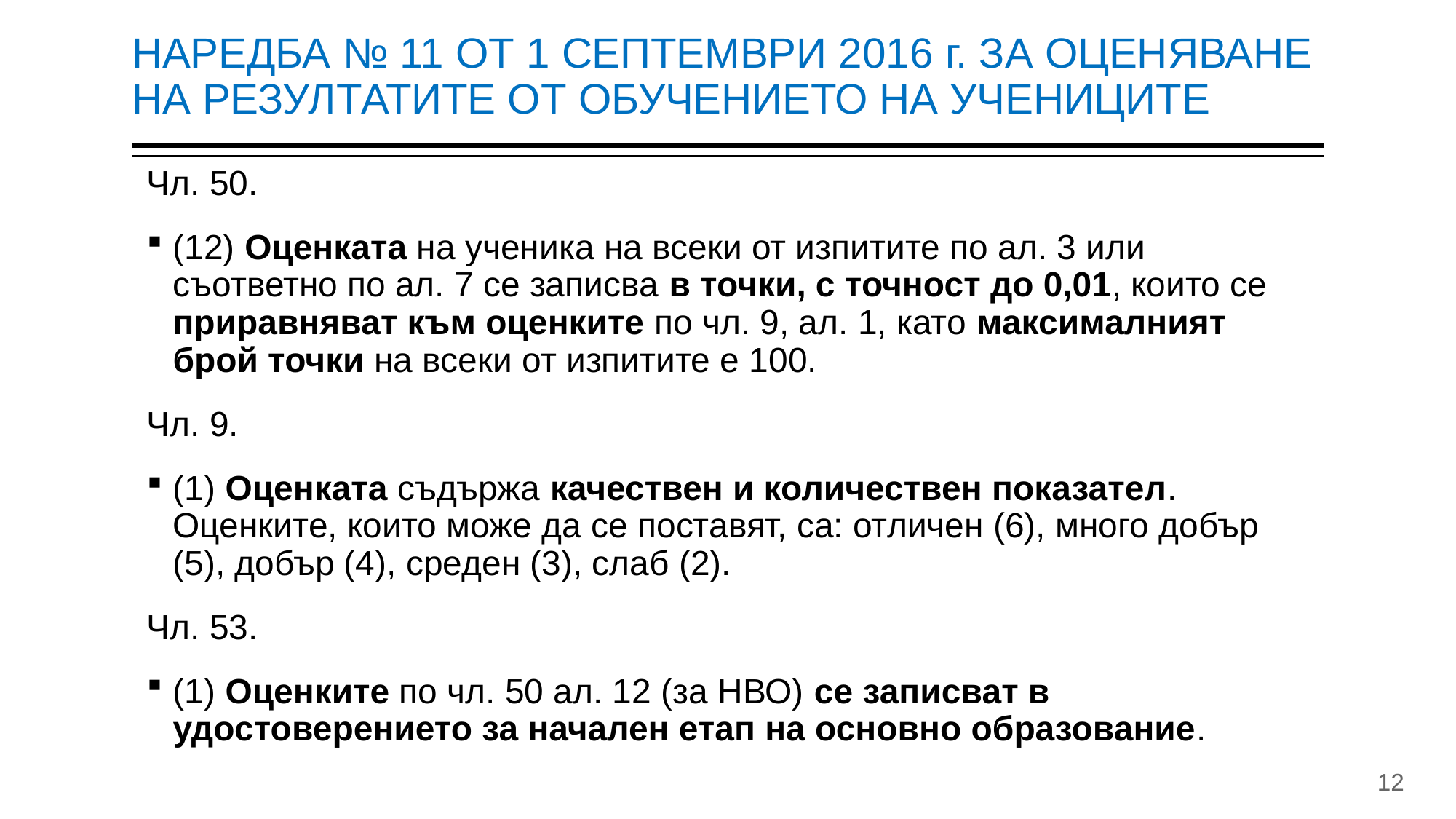

# НАРЕДБА № 11 ОТ 1 СЕПТЕМВРИ 2016 г. ЗА ОЦЕНЯВАНЕ НА РЕЗУЛТАТИТЕ ОТ ОБУЧЕНИЕТО НА УЧЕНИЦИТЕ
Чл. 50.
(12) Оценката на ученика на всеки от изпитите по ал. 3 или съответно по ал. 7 се записва в точки, с точност до 0,01, които се приравняват към оценките по чл. 9, ал. 1, като максималният брой точки на всеки от изпитите е 100.
Чл. 9.
(1) Оценката съдържа качествен и количествен показател. Оценките, които може да се поставят, са: отличен (6), много добър (5), добър (4), среден (3), слаб (2).
Чл. 53.
(1) Оценките по чл. 50 ал. 12 (за НВО) се записват в удостоверението за начален етап на основно образование.
12